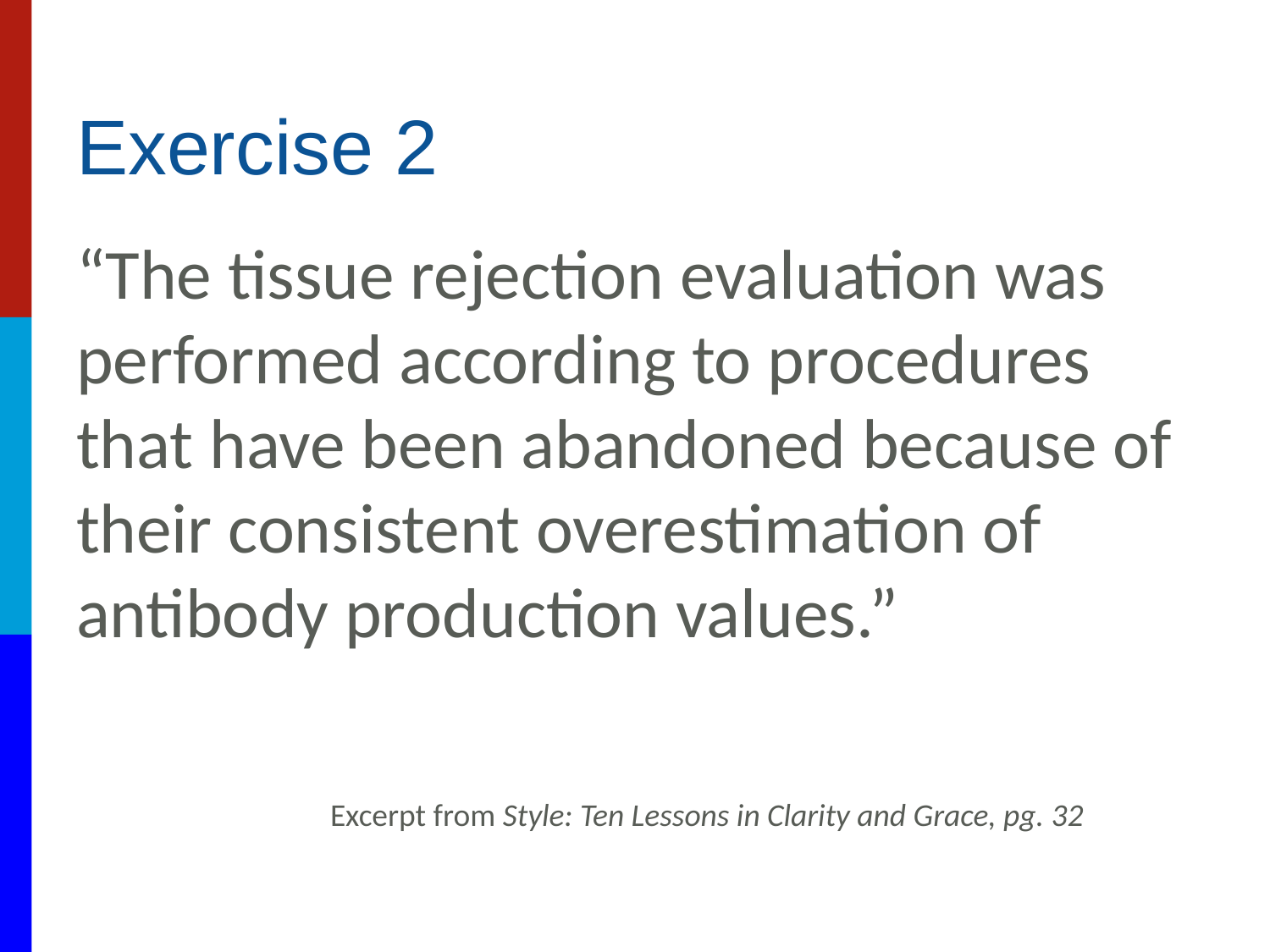

# Exercise 2
“The tissue rejection evaluation was performed according to procedures that have been abandoned because of their consistent overestimation of antibody production values.”

										Excerpt from Style: Ten Lessons in Clarity and Grace, pg. 32